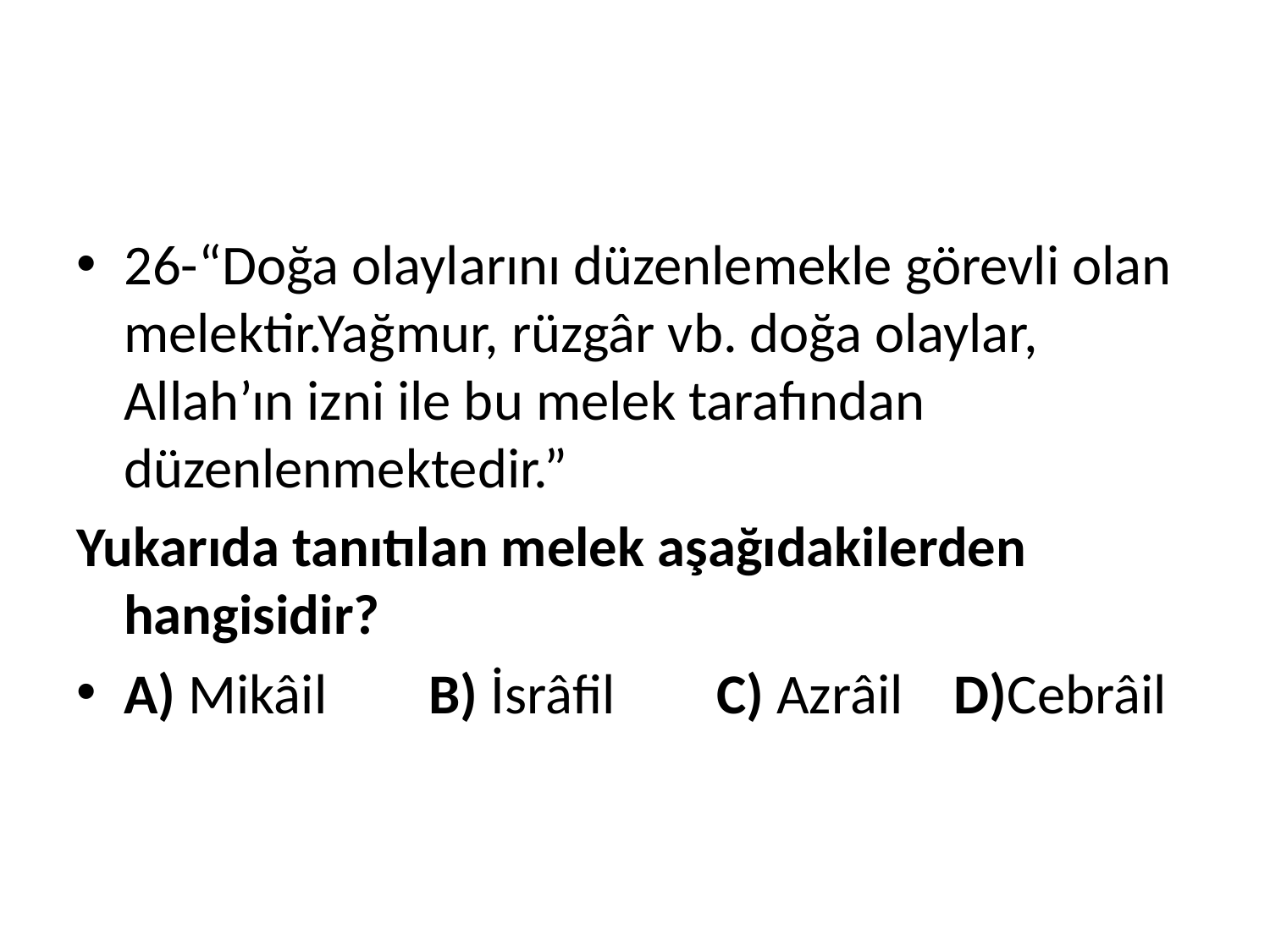

#
26-“Doğa olaylarını düzenlemekle görevli olan melektir.Yağmur, rüzgâr vb. doğa olaylar, Allah’ın izni ile bu melek tarafından düzenlenmektedir.”
Yukarıda tanıtılan melek aşağıdakilerden hangisidir?
A) Mikâil        B) İsrâfil        C) Azrâil    D)Cebrâil